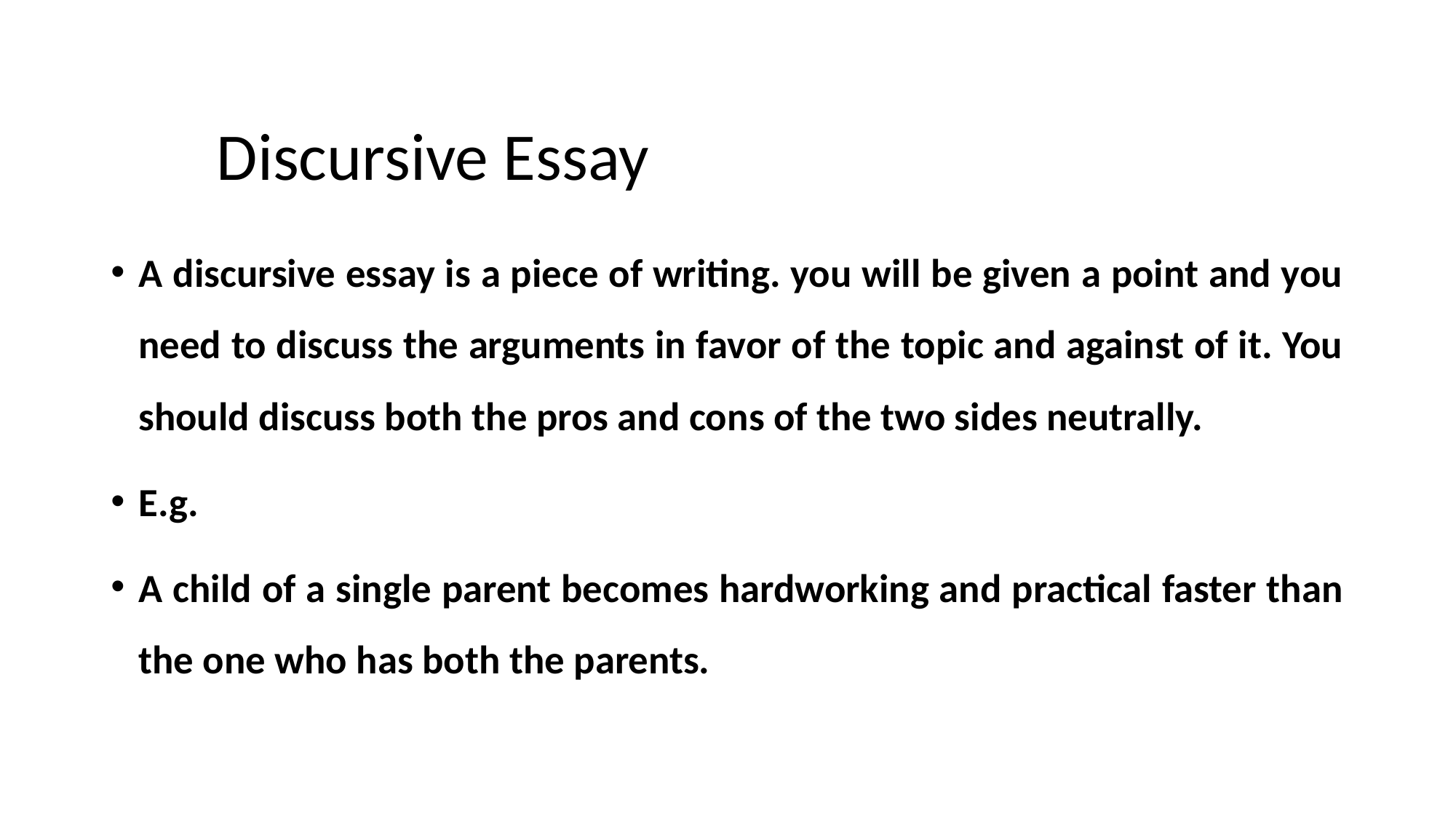

# Discursive Essay
A discursive essay is a piece of writing. you will be given a point and you need to discuss the arguments in favor of the topic and against of it. You should discuss both the pros and cons of the two sides neutrally.
E.g.
A child of a single parent becomes hardworking and practical faster than the one who has both the parents.